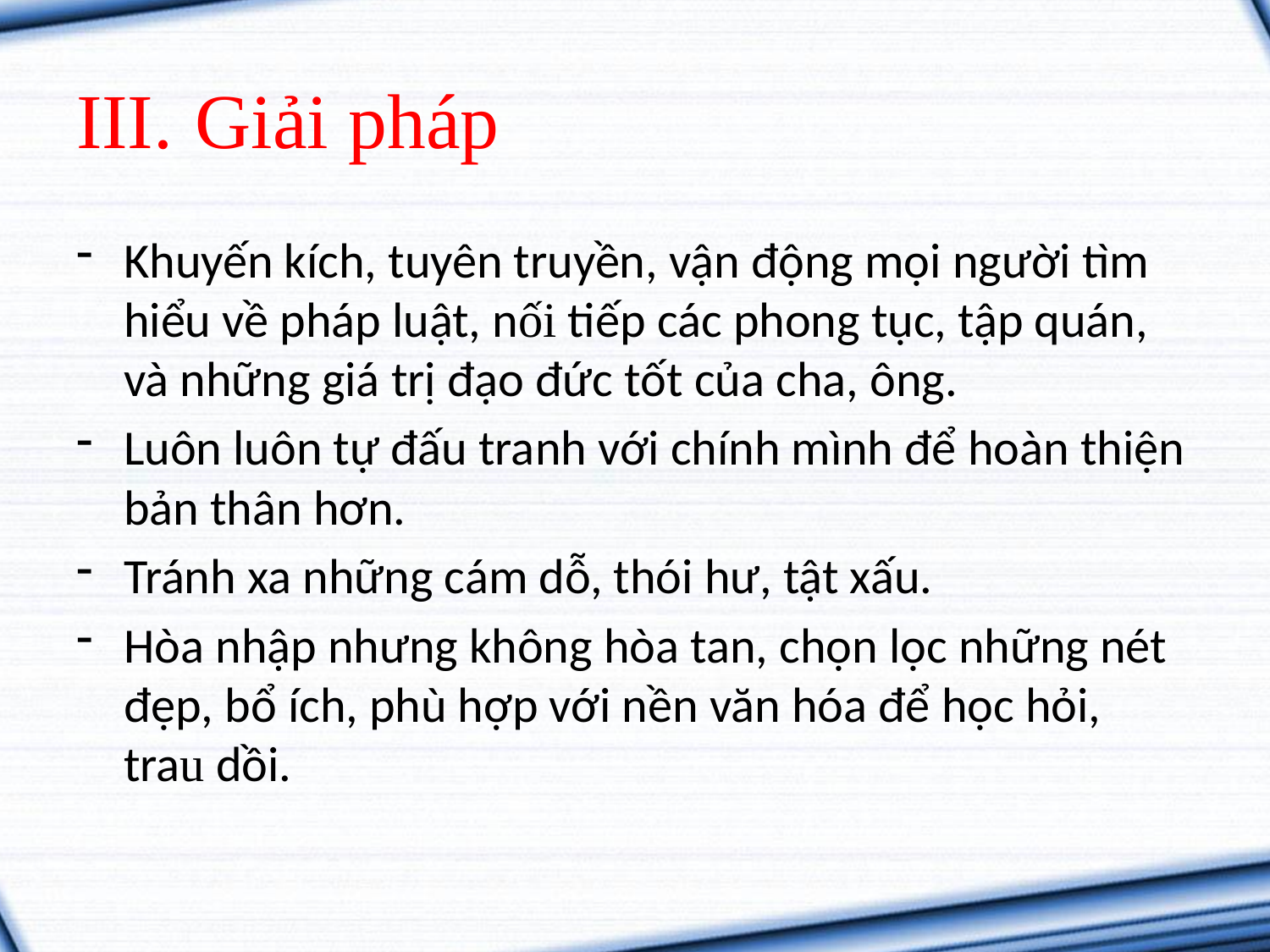

# Giải pháp
Khuyến kích, tuyên truyền, vận động mọi người tìm hiểu về pháp luật, nối tiếp các phong tục, tập quán, và những giá trị đạo đức tốt của cha, ông.
Luôn luôn tự đấu tranh với chính mình để hoàn thiện bản thân hơn.
Tránh xa những cám dỗ, thói hư, tật xấu.
Hòa nhập nhưng không hòa tan, chọn lọc những nét đẹp, bổ ích, phù hợp với nền văn hóa để học hỏi, trau dồi.